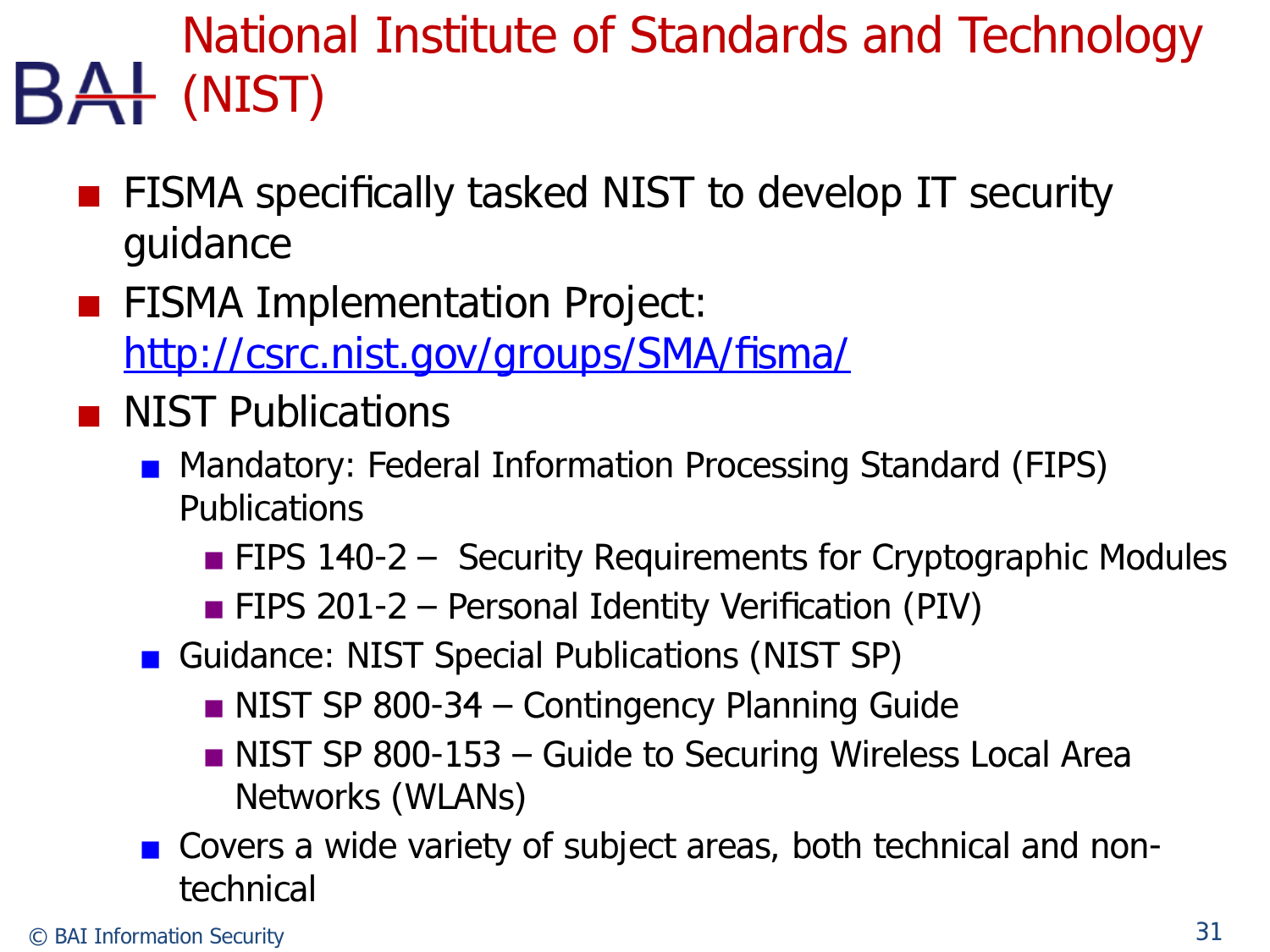

# National Institute of Standards and Technology (NIST)
FISMA specifically tasked NIST to develop IT security guidance
FISMA Implementation Project:	http://csrc.nist.gov/groups/SMA/fisma/
NIST Publications
Mandatory: Federal Information Processing Standard (FIPS) Publications
FIPS 140-2 –  Security Requirements for Cryptographic Modules
FIPS 201-2 – Personal Identity Verification (PIV)
Guidance: NIST Special Publications (NIST SP)
NIST SP 800-34 – Contingency Planning Guide
NIST SP 800-153 – Guide to Securing Wireless Local Area Networks (WLANs)
Covers a wide variety of subject areas, both technical and non-technical